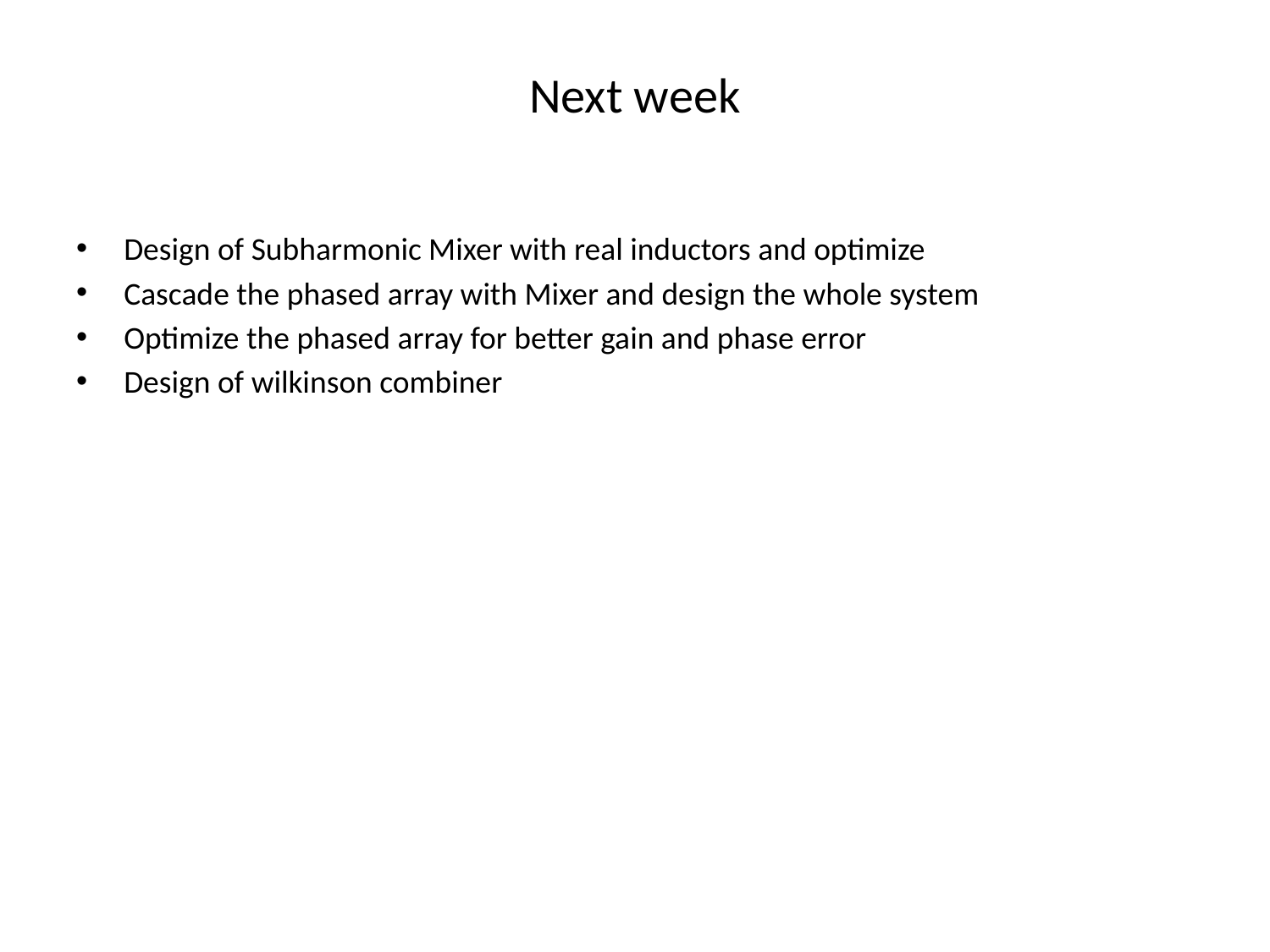

# Next week
Design of Subharmonic Mixer with real inductors and optimize
Cascade the phased array with Mixer and design the whole system
Optimize the phased array for better gain and phase error
Design of wilkinson combiner